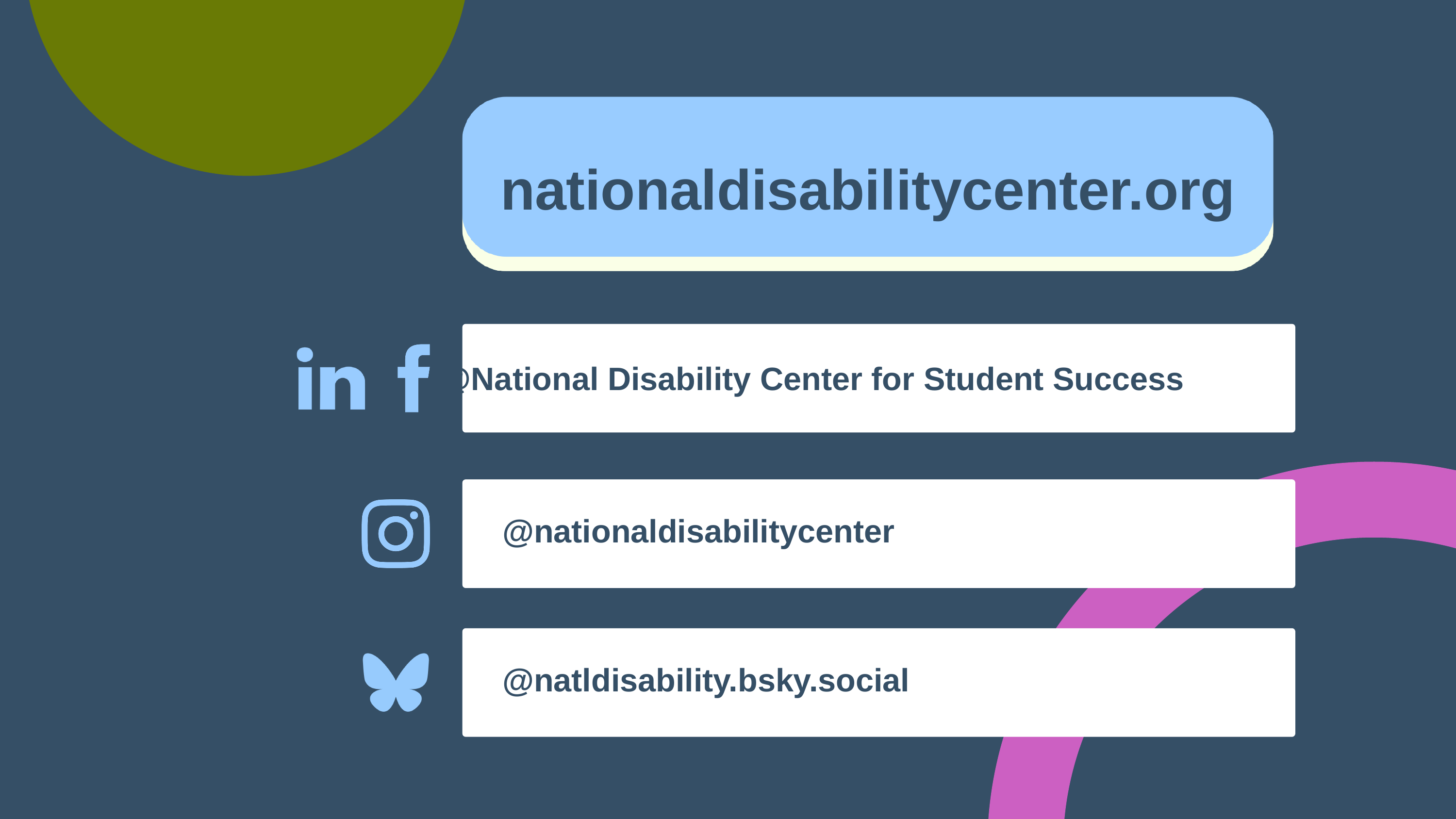

nationaldisabilitycenter.org

@National Disability Center for Student Success

    @nationaldisabilitycenter

    @natldisability.bsky.social